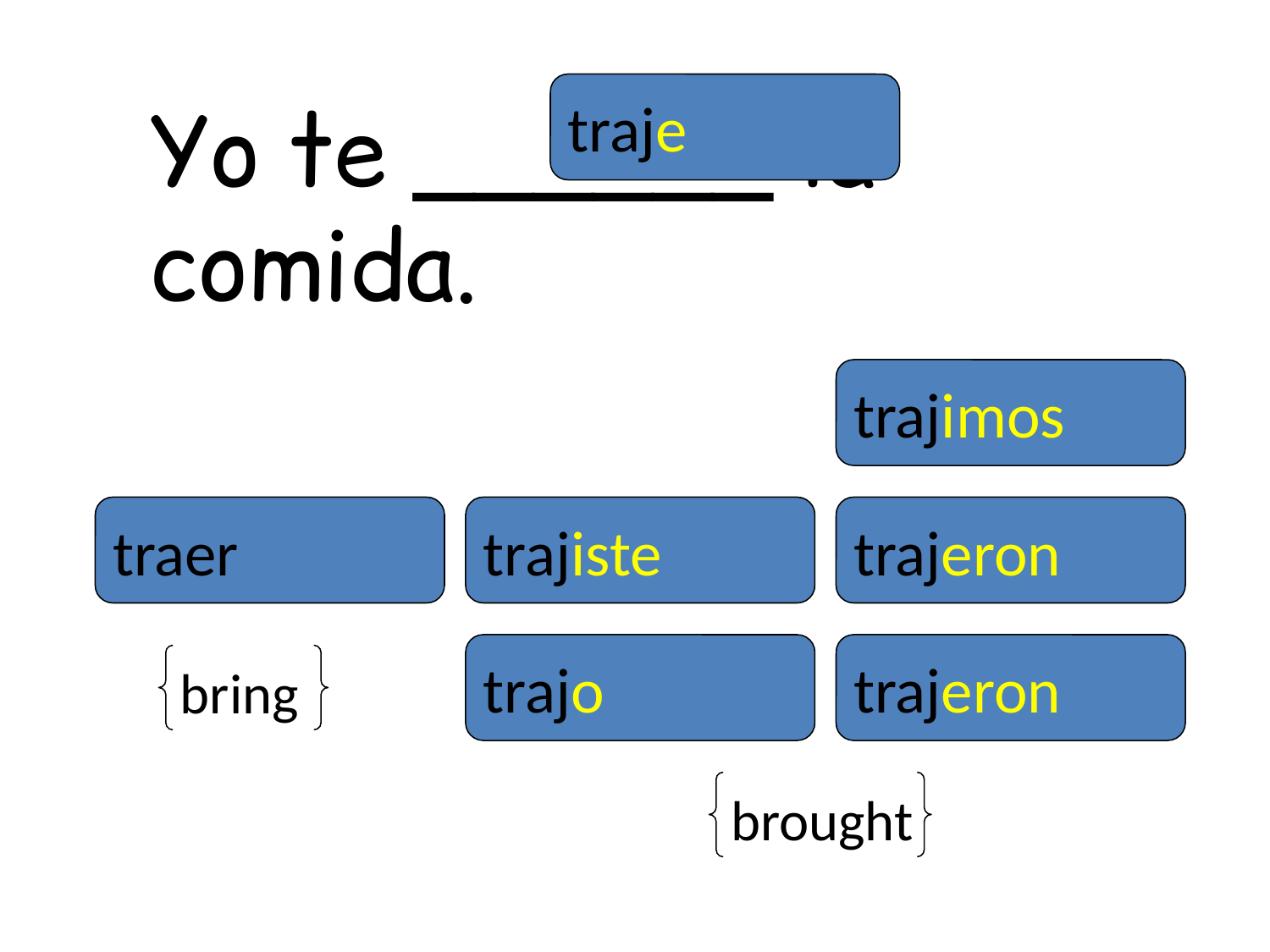

traje
Yo te ______ la comida.
trajimos
traer
trajiste
trajeron
trajo
trajeron
bring
brought